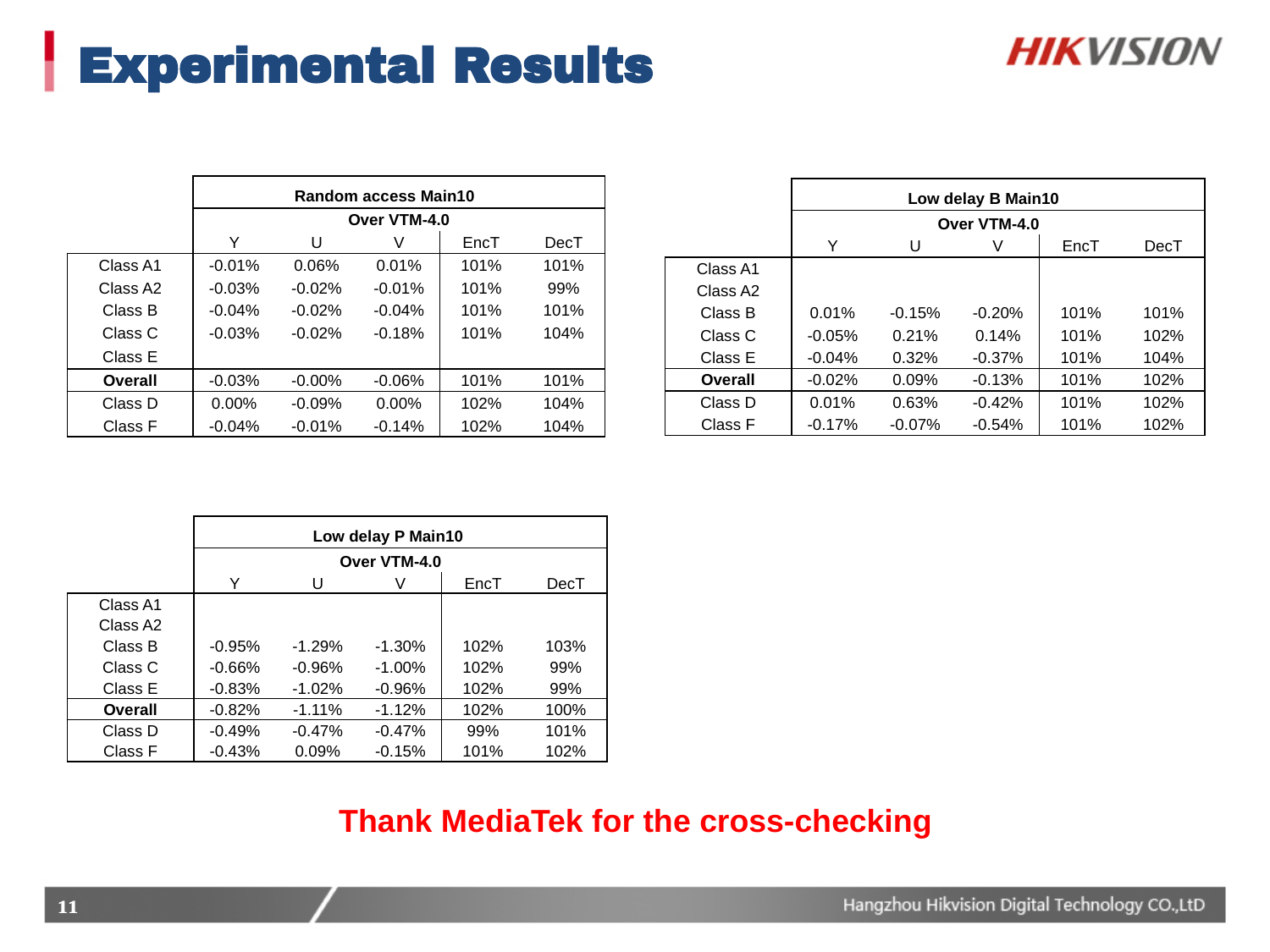

# Experimental Results
|  | Random access Main10 |  |  |  |  |
| --- | --- | --- | --- | --- | --- |
|  | Over VTM-4.0 |  |  |  |  |
|  | Y | U | V | EncT | DecT |
| Class A1 | -0.01% | 0.06% | 0.01% | 101% | 101% |
| Class A2 | -0.03% | -0.02% | -0.01% | 101% | 99% |
| Class B | -0.04% | -0.02% | -0.04% | 101% | 101% |
| Class C | -0.03% | -0.02% | -0.18% | 101% | 104% |
| Class E |  |  |  |  |  |
| Overall | -0.03% | -0.00% | -0.06% | 101% | 101% |
| Class D | 0.00% | -0.09% | 0.00% | 102% | 104% |
| Class F | -0.04% | -0.01% | -0.14% | 102% | 104% |
|  | Low delay B Main10 |  |  |  |  |
| --- | --- | --- | --- | --- | --- |
|  | Over VTM-4.0 |  |  |  |  |
|  | Y | U | V | EncT | DecT |
| Class A1 |  |  |  |  |  |
| Class A2 |  |  |  |  |  |
| Class B | 0.01% | -0.15% | -0.20% | 101% | 101% |
| Class C | -0.05% | 0.21% | 0.14% | 101% | 102% |
| Class E | -0.04% | 0.32% | -0.37% | 101% | 104% |
| Overall | -0.02% | 0.09% | -0.13% | 101% | 102% |
| Class D | 0.01% | 0.63% | -0.42% | 101% | 102% |
| Class F | -0.17% | -0.07% | -0.54% | 101% | 102% |
|  | Low delay P Main10 |  |  |  |  |
| --- | --- | --- | --- | --- | --- |
|  | Over VTM-4.0 |  |  |  |  |
|  | Y | U | V | EncT | DecT |
| Class A1 |  |  |  |  |  |
| Class A2 |  |  |  |  |  |
| Class B | -0.95% | -1.29% | -1.30% | 102% | 103% |
| Class C | -0.66% | -0.96% | -1.00% | 102% | 99% |
| Class E | -0.83% | -1.02% | -0.96% | 102% | 99% |
| Overall | -0.82% | -1.11% | -1.12% | 102% | 100% |
| Class D | -0.49% | -0.47% | -0.47% | 99% | 101% |
| Class F | -0.43% | 0.09% | -0.15% | 101% | 102% |
Thank MediaTek for the cross-checking
11